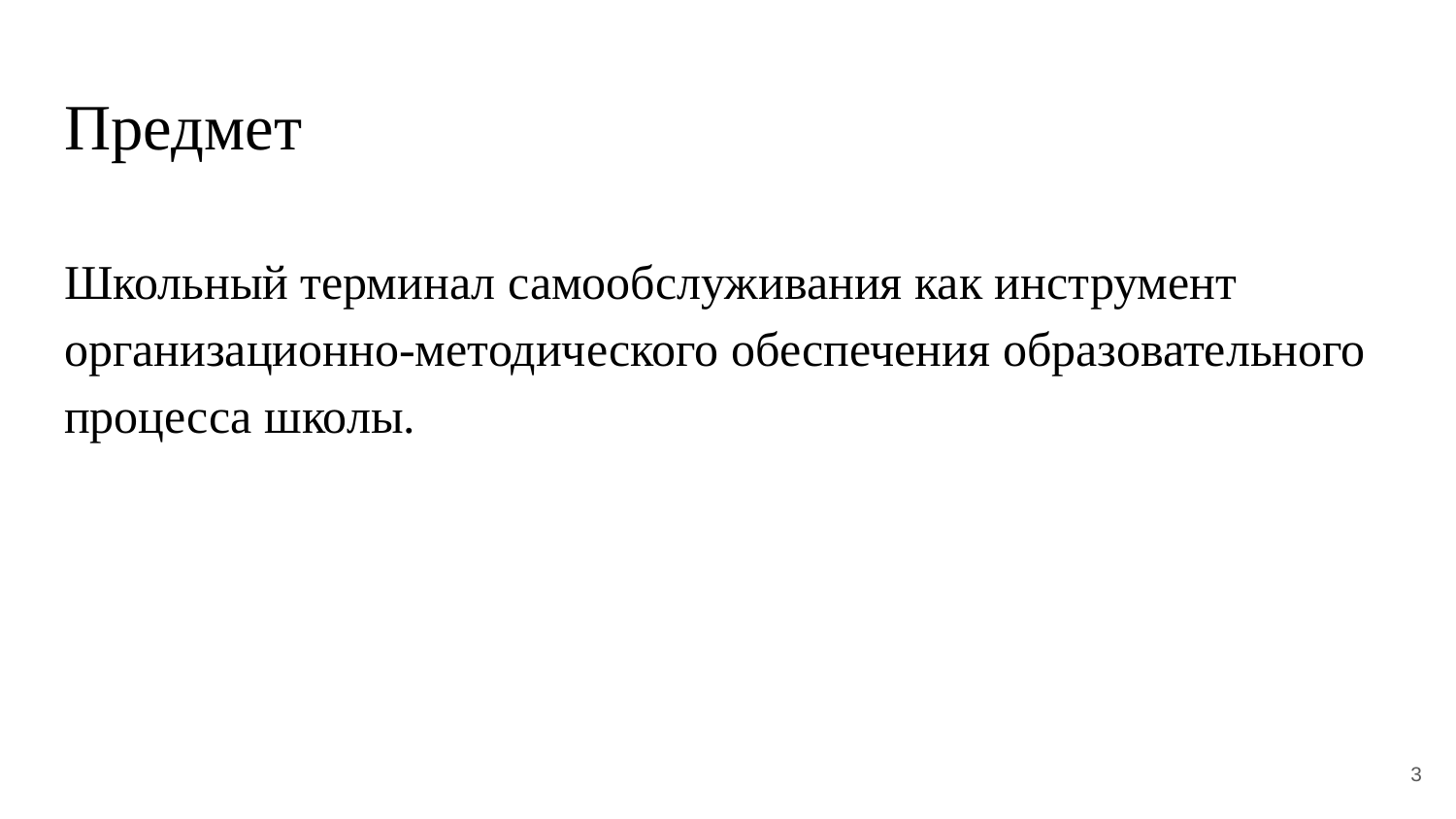

# Предмет
Школьный терминал самообслуживания как инструмент организационно-методического обеспечения образовательного процесса школы.
3